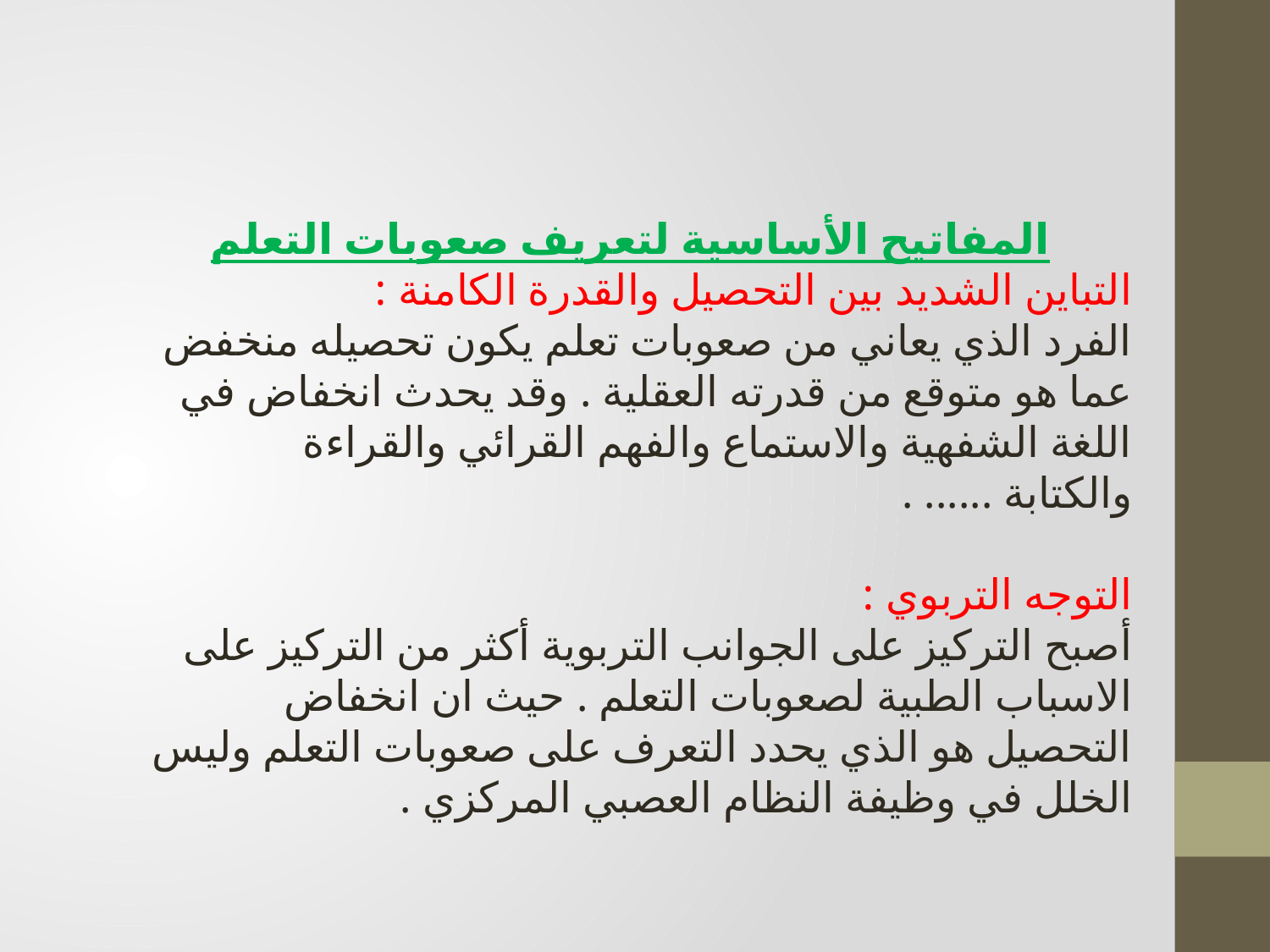

المفاتيح الأساسية لتعريف صعوبات التعلم
التباين الشديد بين التحصيل والقدرة الكامنة :
الفرد الذي يعاني من صعوبات تعلم يكون تحصيله منخفض عما هو متوقع من قدرته العقلية . وقد يحدث انخفاض في اللغة الشفهية والاستماع والفهم القرائي والقراءة والكتابة ...... .

التوجه التربوي :
أصبح التركيز على الجوانب التربوية أكثر من التركيز على الاسباب الطبية لصعوبات التعلم . حيث ان انخفاض التحصيل هو الذي يحدد التعرف على صعوبات التعلم وليس الخلل في وظيفة النظام العصبي المركزي .